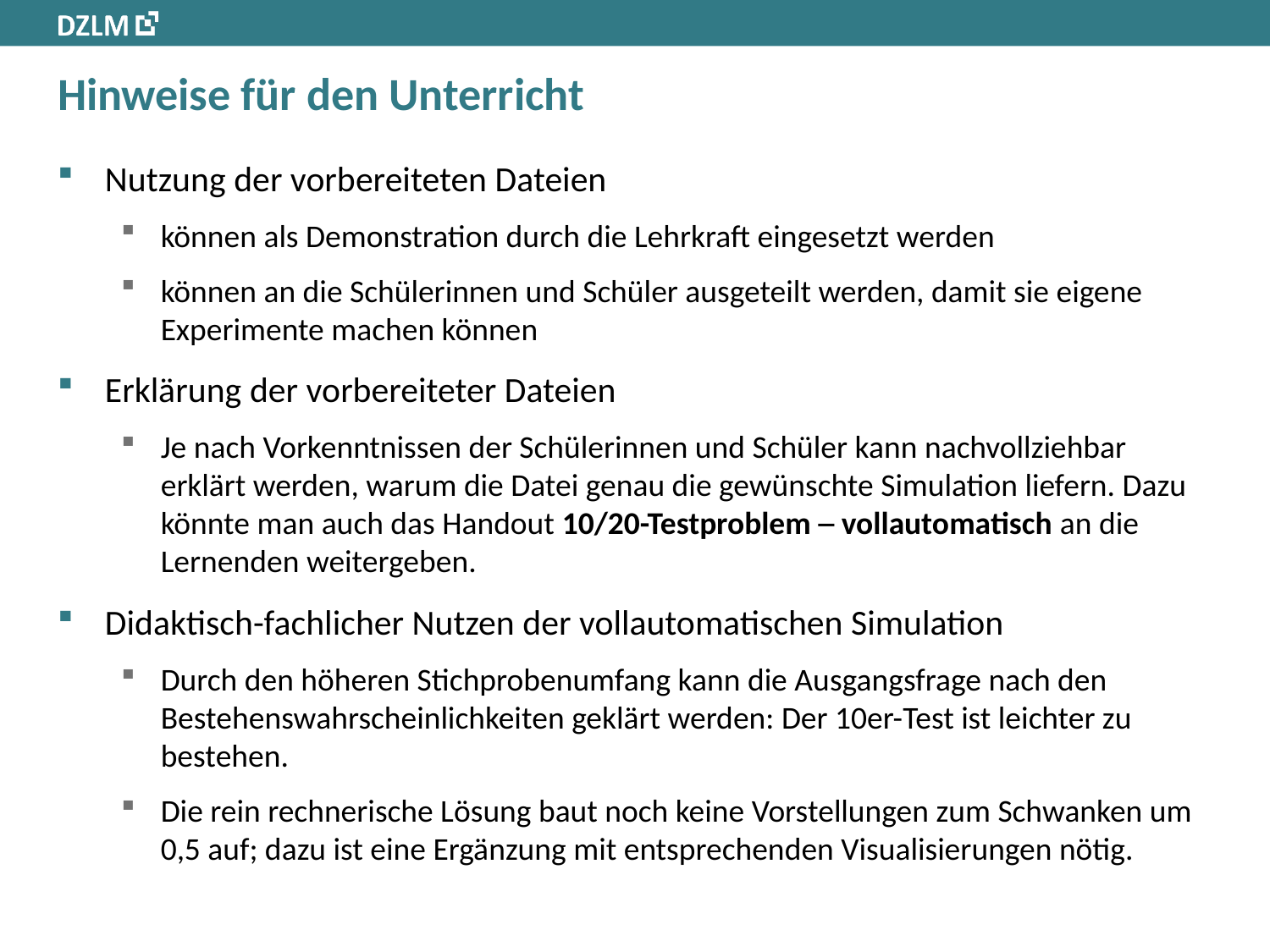

# Hinweise für den Unterricht
Nutzung der vorbereiteten Dateien
können als Demonstration durch die Lehrkraft eingesetzt werden
können an die Schülerinnen und Schüler ausgeteilt werden, damit sie eigene Experimente machen können
Erklärung der vorbereiteter Dateien
Je nach Vorkenntnissen der Schülerinnen und Schüler kann nachvollziehbar erklärt werden, warum die Datei genau die gewünschte Simulation liefern. Dazu könnte man auch das Handout 10/20-Testproblem ─ vollautomatisch an die Lernenden weitergeben.
Didaktisch-fachlicher Nutzen der vollautomatischen Simulation
Durch den höheren Stichprobenumfang kann die Ausgangsfrage nach den Bestehenswahrscheinlichkeiten geklärt werden: Der 10er-Test ist leichter zu bestehen.
Die rein rechnerische Lösung baut noch keine Vorstellungen zum Schwanken um 0,5 auf; dazu ist eine Ergänzung mit entsprechenden Visualisierungen nötig.